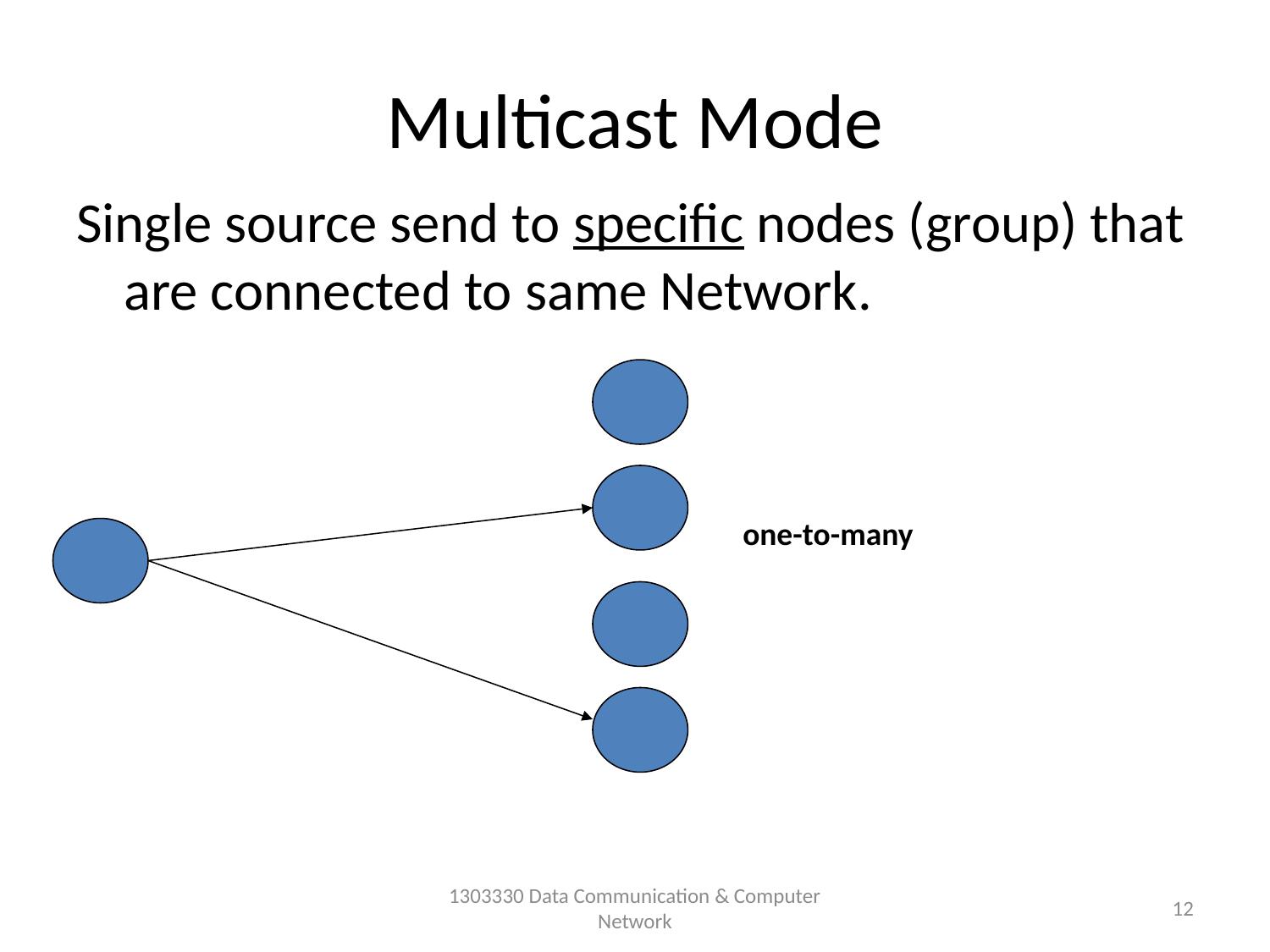

# Multicast Mode
Single source send to specific nodes (group) that are connected to same Network.

one-to-many

1303330 Data Communication & Computer Network
12